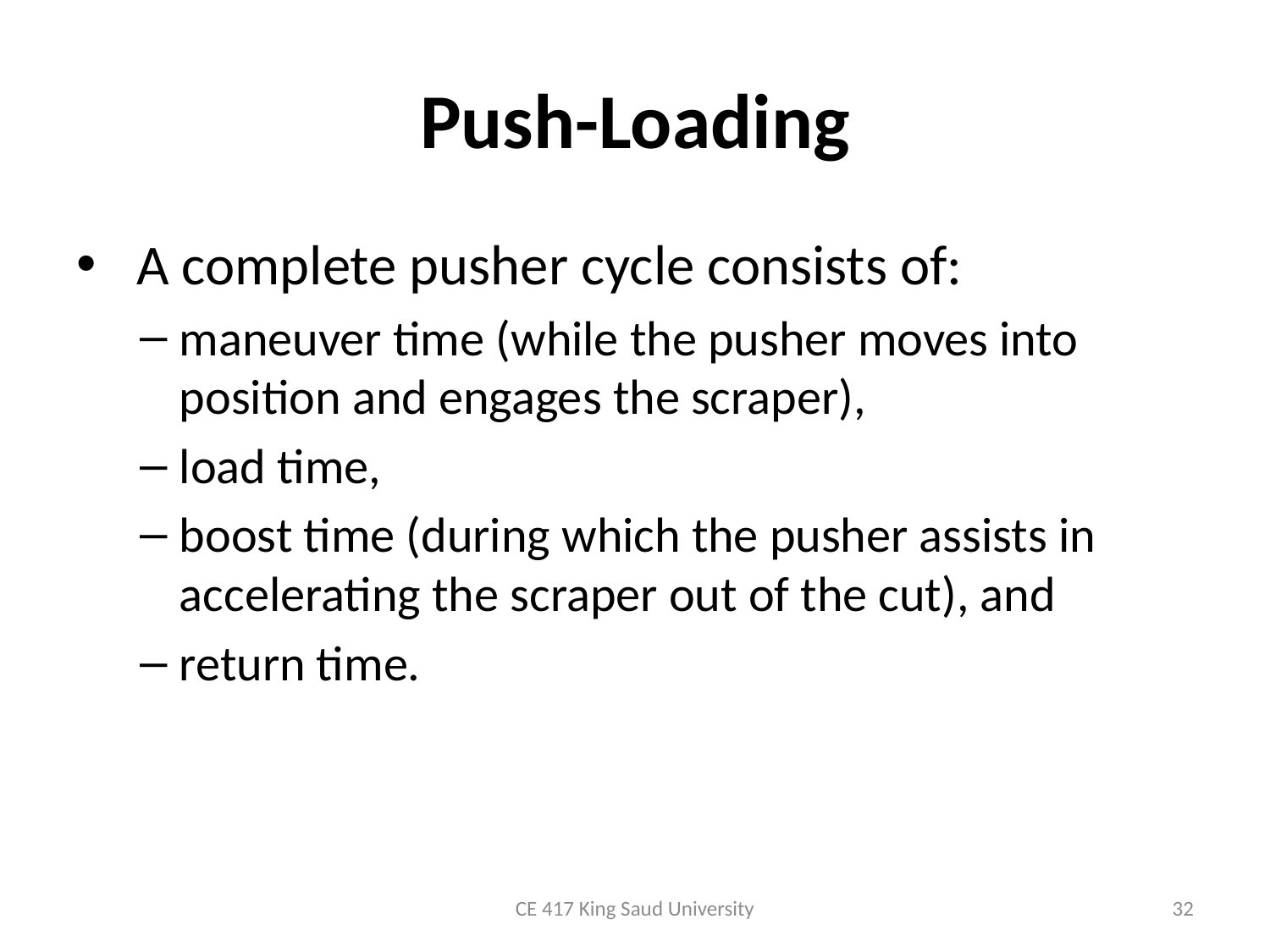

# Push-Loading
 A complete pusher cycle consists of:
maneuver time (while the pusher moves into position and engages the scraper),
load time,
boost time (during which the pusher assists in accelerating the scraper out of the cut), and
return time.
CE 417 King Saud University
32